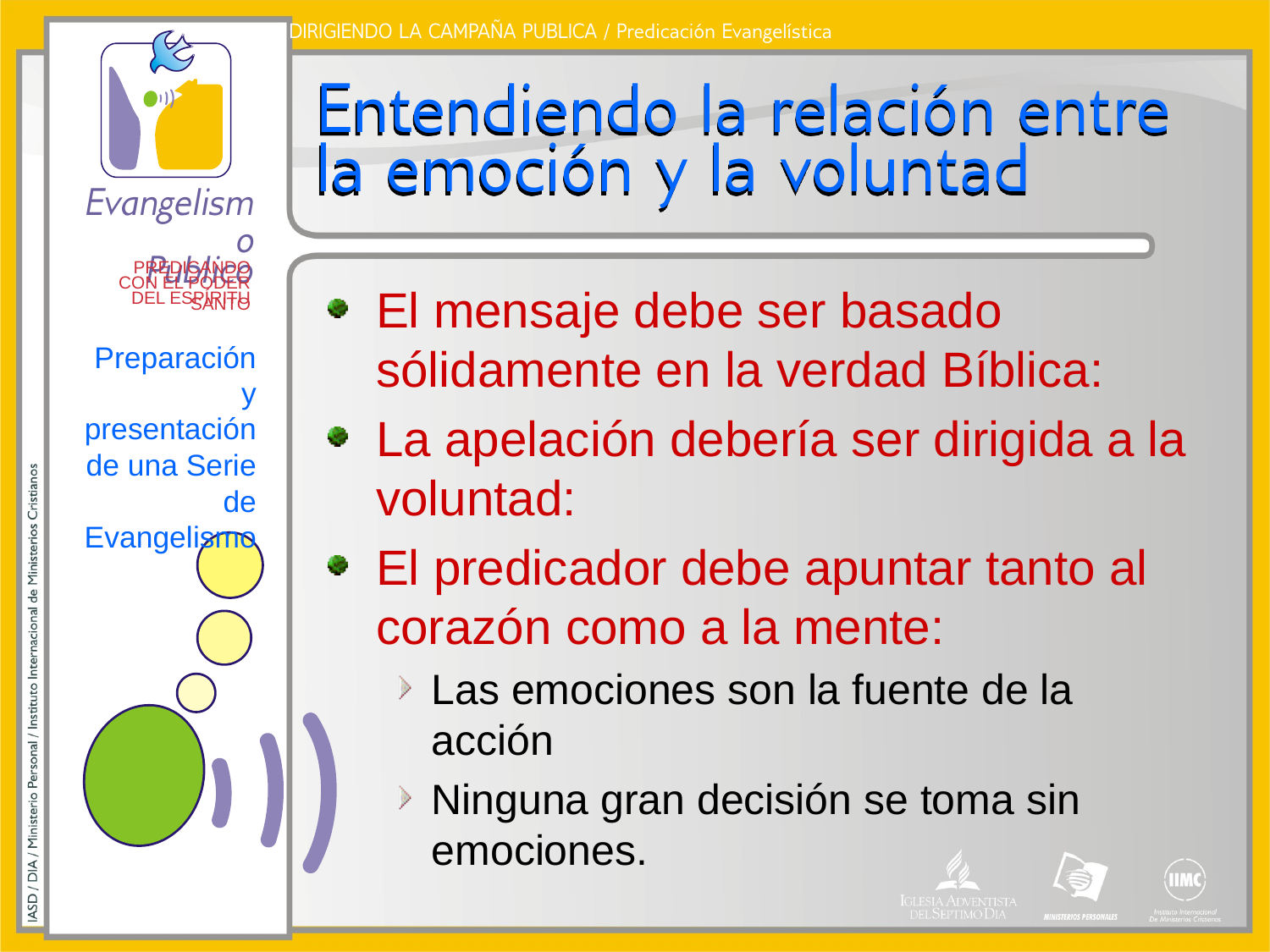

DIRIGIENDO LA CAMPAÑA PUBLICA / Predicación Evangelística
# Entendiendo la relación entre la emoción y la voluntad
El mensaje debe ser basado sólidamente en la verdad Bíblica:
La apelación debería ser dirigida a la voluntad:
El predicador debe apuntar tanto al corazón como a la mente:
Las emociones son la fuente de la acción
Ninguna gran decisión se toma sin emociones.